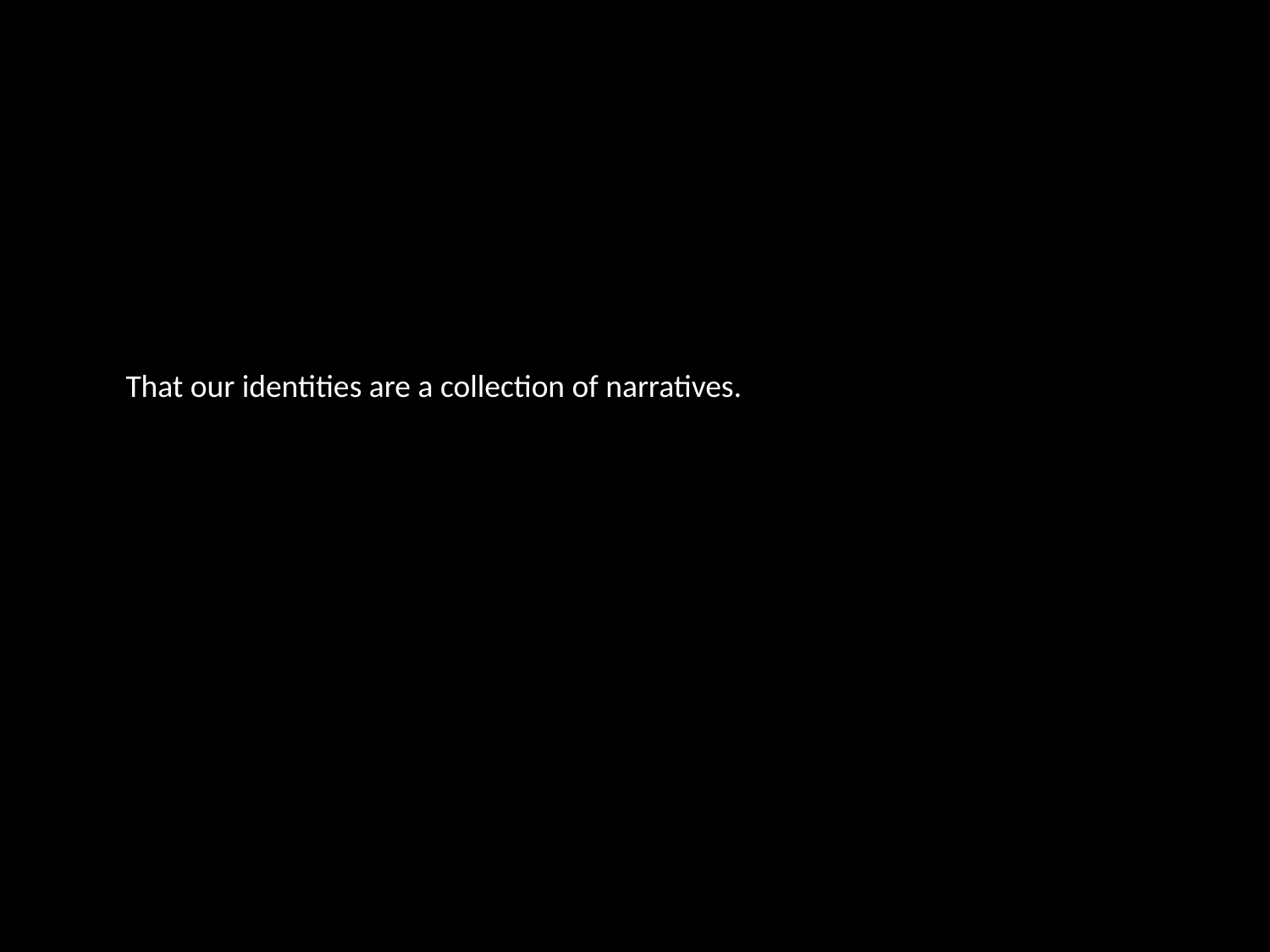

That our identities are a collection of narratives.